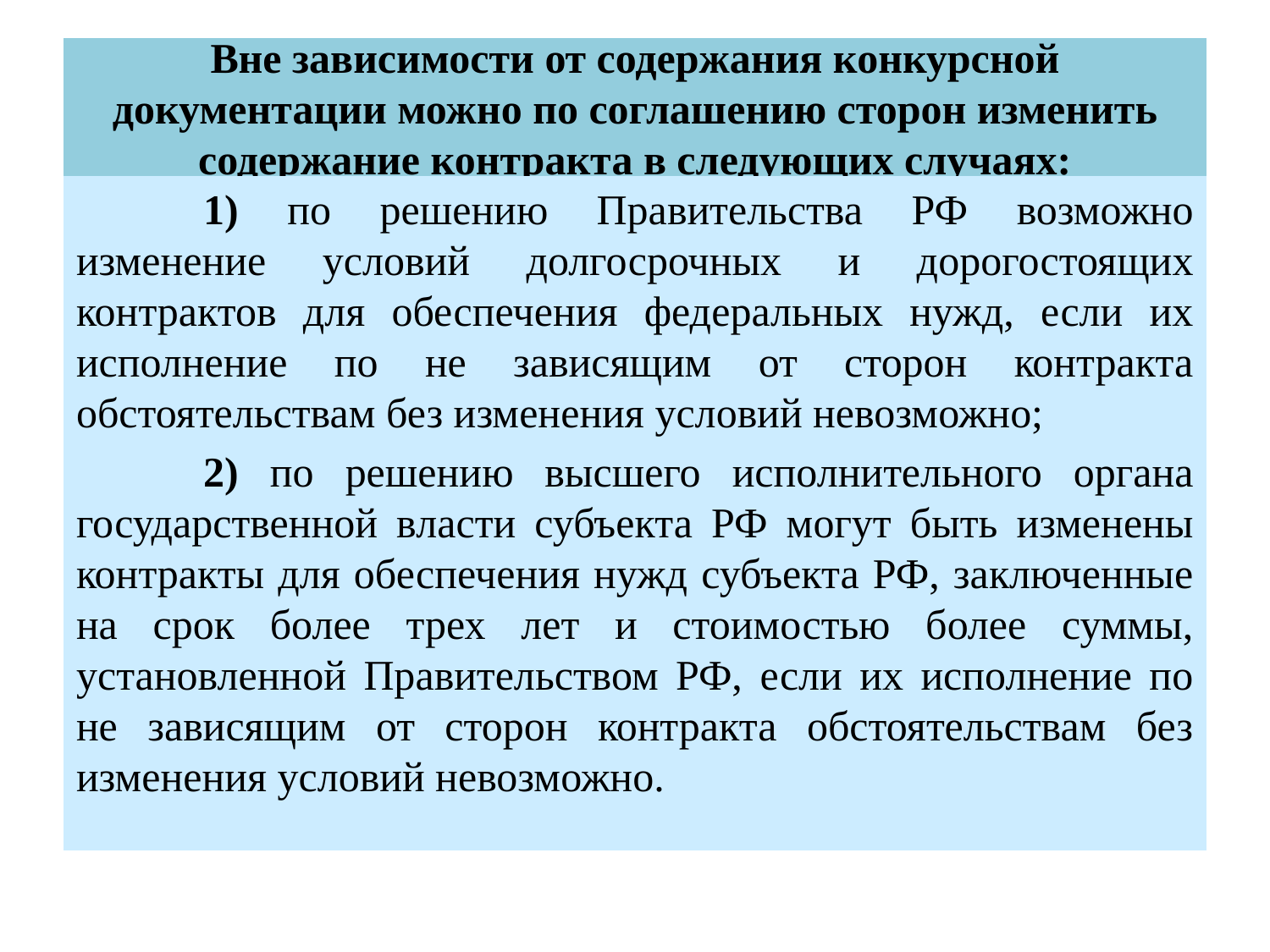

# Вне зависимости от содержания конкурсной документации можно по соглашению сторон изменить содержание контракта в следующих случаях:
	1) по решению Правительства РФ возможно изменение условий долгосрочных и дорогостоящих контрактов для обеспечения федеральных нужд, если их исполнение по не зависящим от сторон контракта обстоятельствам без изменения условий невозможно;
	2) по решению высшего исполнительного органа государственной власти субъекта РФ могут быть изменены контракты для обеспечения нужд субъекта РФ, заключенные на срок более трех лет и стоимостью более суммы, установленной Правительством РФ, если их исполнение по не зависящим от сторон контракта обстоятельствам без изменения условий невозможно.